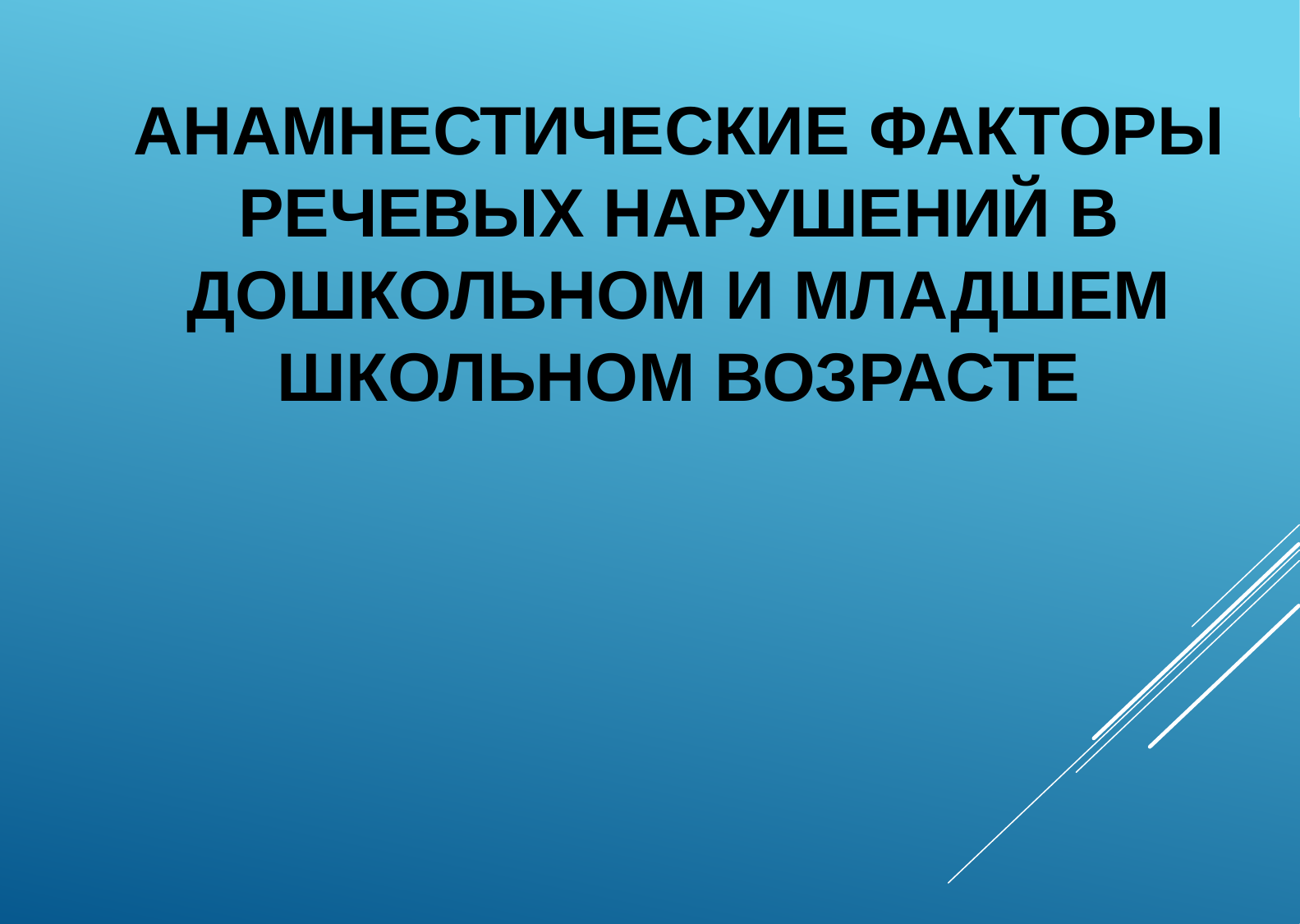

Анамнестические факторы речевых нарушений в дошкольном и младшем школьном возрасте